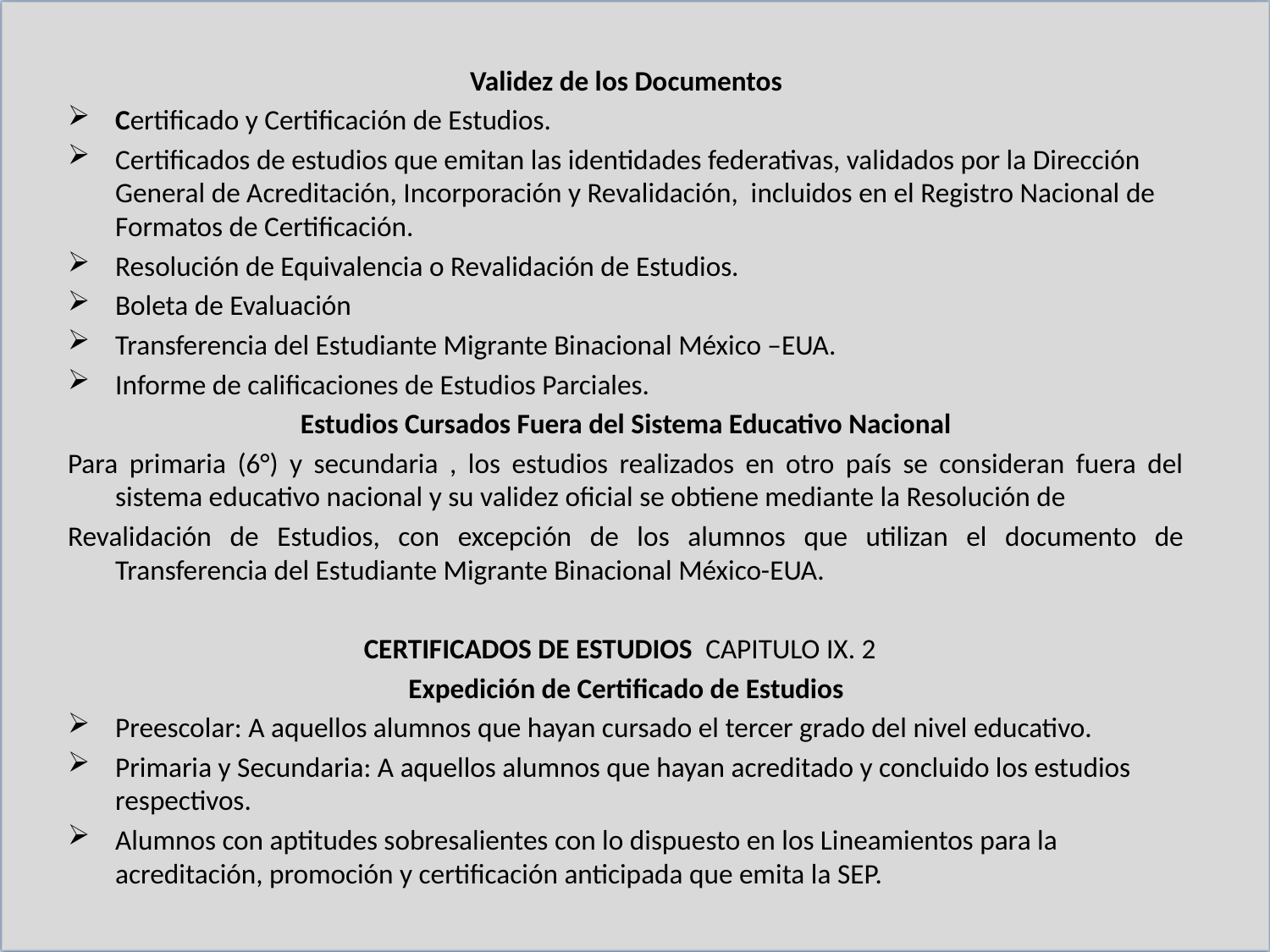

Validez de los Documentos
Certificado y Certificación de Estudios.
Certificados de estudios que emitan las identidades federativas, validados por la Dirección General de Acreditación, Incorporación y Revalidación,  incluidos en el Registro Nacional de Formatos de Certificación.
Resolución de Equivalencia o Revalidación de Estudios.
Boleta de Evaluación
Transferencia del Estudiante Migrante Binacional México –EUA.
Informe de calificaciones de Estudios Parciales.
Estudios Cursados Fuera del Sistema Educativo Nacional
Para primaria (6°) y secundaria , los estudios realizados en otro país se consideran fuera del sistema educativo nacional y su validez oficial se obtiene mediante la Resolución de
Revalidación de Estudios, con excepción de los alumnos que utilizan el documento de Transferencia del Estudiante Migrante Binacional México-EUA.

CERTIFICADOS DE ESTUDIOS  CAPITULO IX. 2
Expedición de Certificado de Estudios
Preescolar: A aquellos alumnos que hayan cursado el tercer grado del nivel educativo.
Primaria y Secundaria: A aquellos alumnos que hayan acreditado y concluido los estudios respectivos.
Alumnos con aptitudes sobresalientes con lo dispuesto en los Lineamientos para la acreditación, promoción y certificación anticipada que emita la SEP.